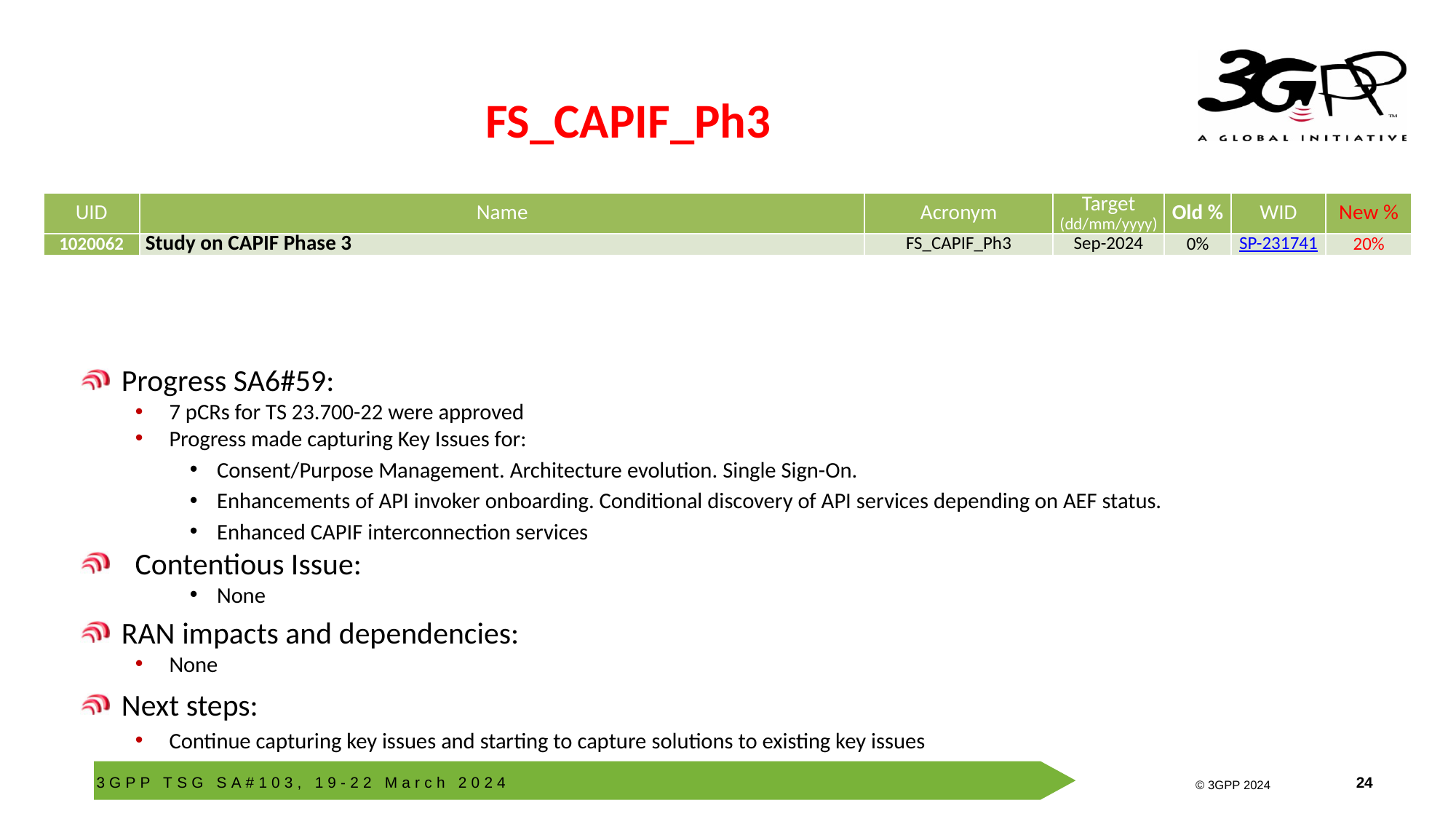

# FS_CAPIF_Ph3
| UID | Name | Acronym | Target (dd/mm/yyyy) | Old % | WID | New % |
| --- | --- | --- | --- | --- | --- | --- |
| 1020062 | Study on CAPIF Phase 3 | FS\_CAPIF\_Ph3 | Sep-2024 | 0% | SP-231741 | 20% |
Progress SA6#59:
7 pCRs for TS 23.700-22 were approved
Progress made capturing Key Issues for:
Consent/Purpose Management. Architecture evolution. Single Sign-On.
Enhancements of API invoker onboarding. Conditional discovery of API services depending on AEF status.
Enhanced CAPIF interconnection services
Contentious Issue:
None
RAN impacts and dependencies:
None
Next steps:
Continue capturing key issues and starting to capture solutions to existing key issues